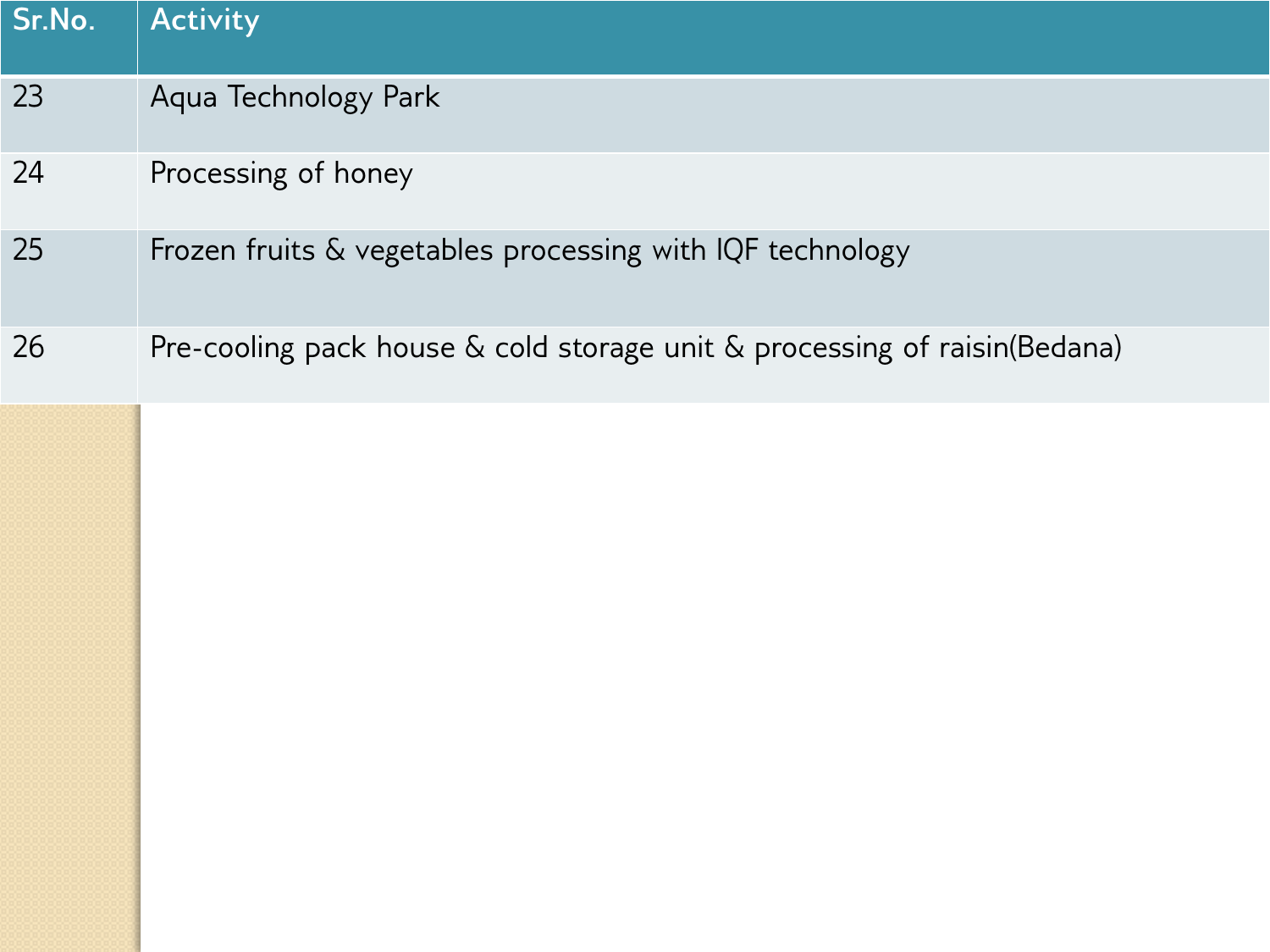

| Sr.No. | Activity |
| --- | --- |
| 23 | Aqua Technology Park |
| 24 | Processing of honey |
| 25 | Frozen fruits & vegetables processing with IQF technology |
| 26 | Pre-cooling pack house & cold storage unit & processing of raisin(Bedana) |